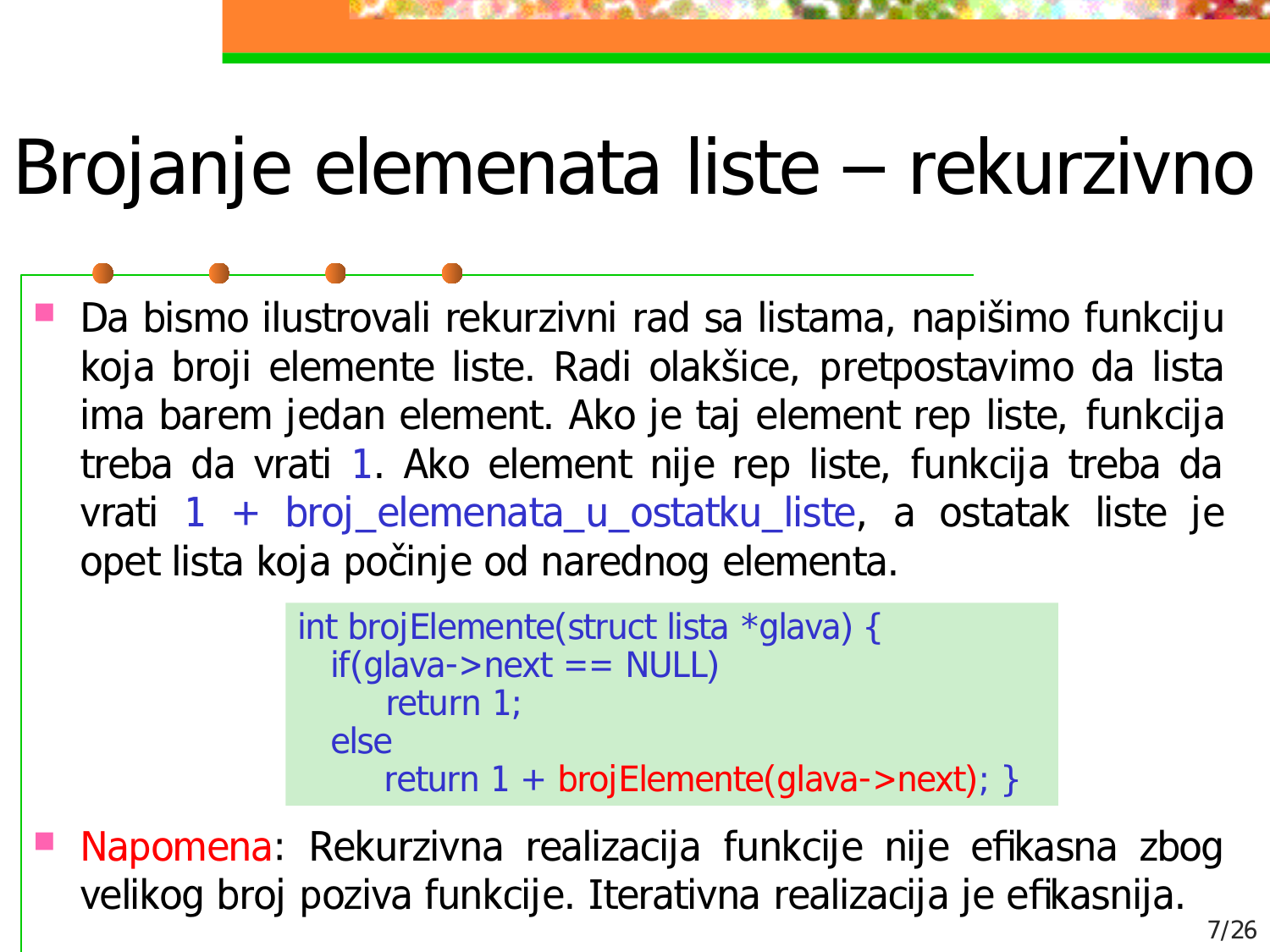

# Brojanje elemenata liste – rekurzivno
Da bismo ilustrovali rekurzivni rad sa listama, napišimo funkciju koja broji elemente liste. Radi olakšice, pretpostavimo da lista ima barem jedan element. Ako je taj element rep liste, funkcija treba da vrati 1. Ako element nije rep liste, funkcija treba da vrati 1 + broj_elemenata_u_ostatku_liste, a ostatak liste je opet lista koja počinje od narednog elementa.

Napomena: Rekurzivna realizacija funkcije nije efikasna zbog velikog broj poziva funkcije. Iterativna realizacija je efikasnija.
int brojElemente(struct lista *glava) {
   if(glava->next == NULL)
        return 1;
   else
	return 1 + brojElemente(glava->next); }
7/26